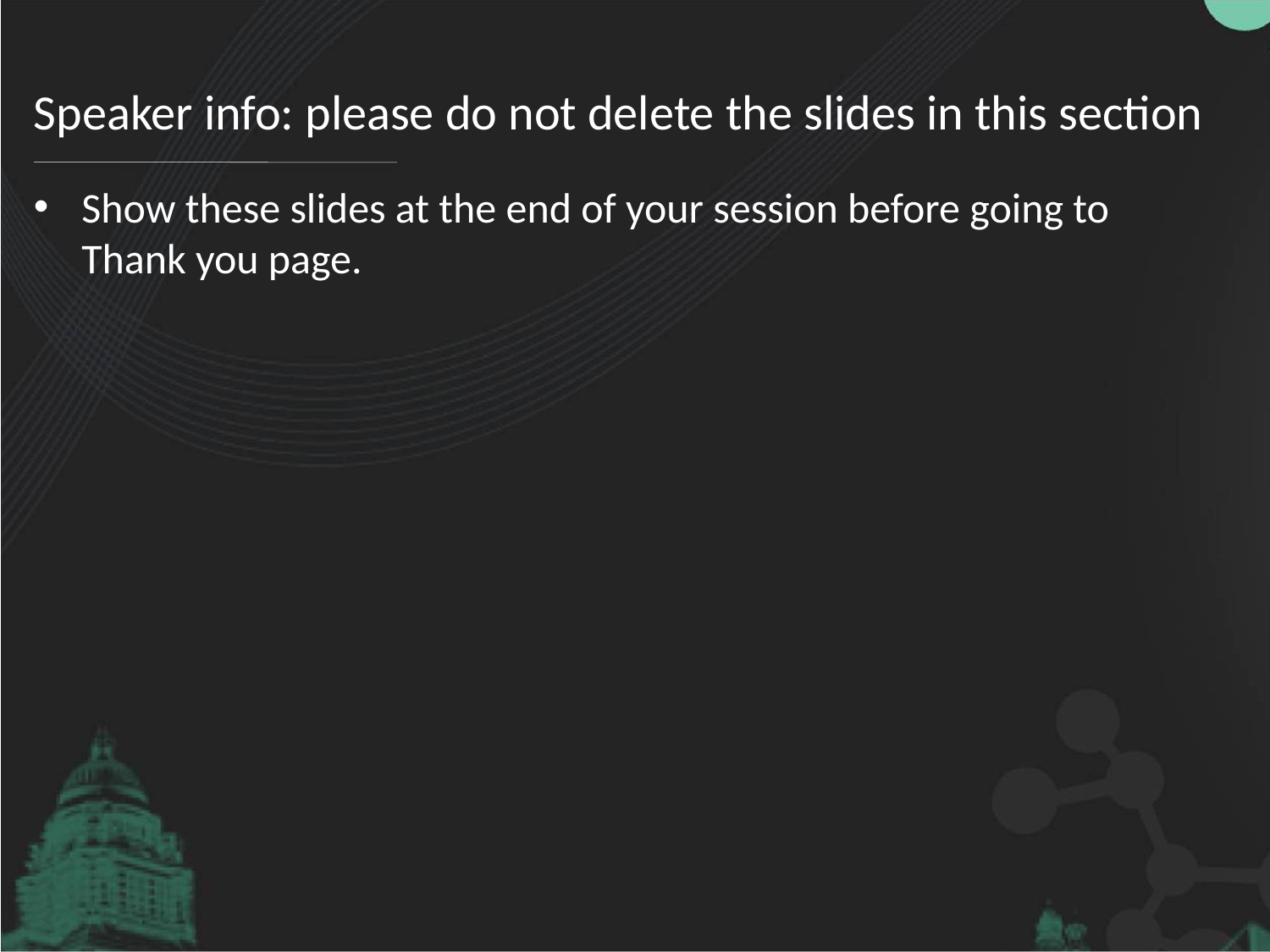

# Speaker info: please do not delete the slides in this section
Show these slides at the end of your session before going to Thank you page.